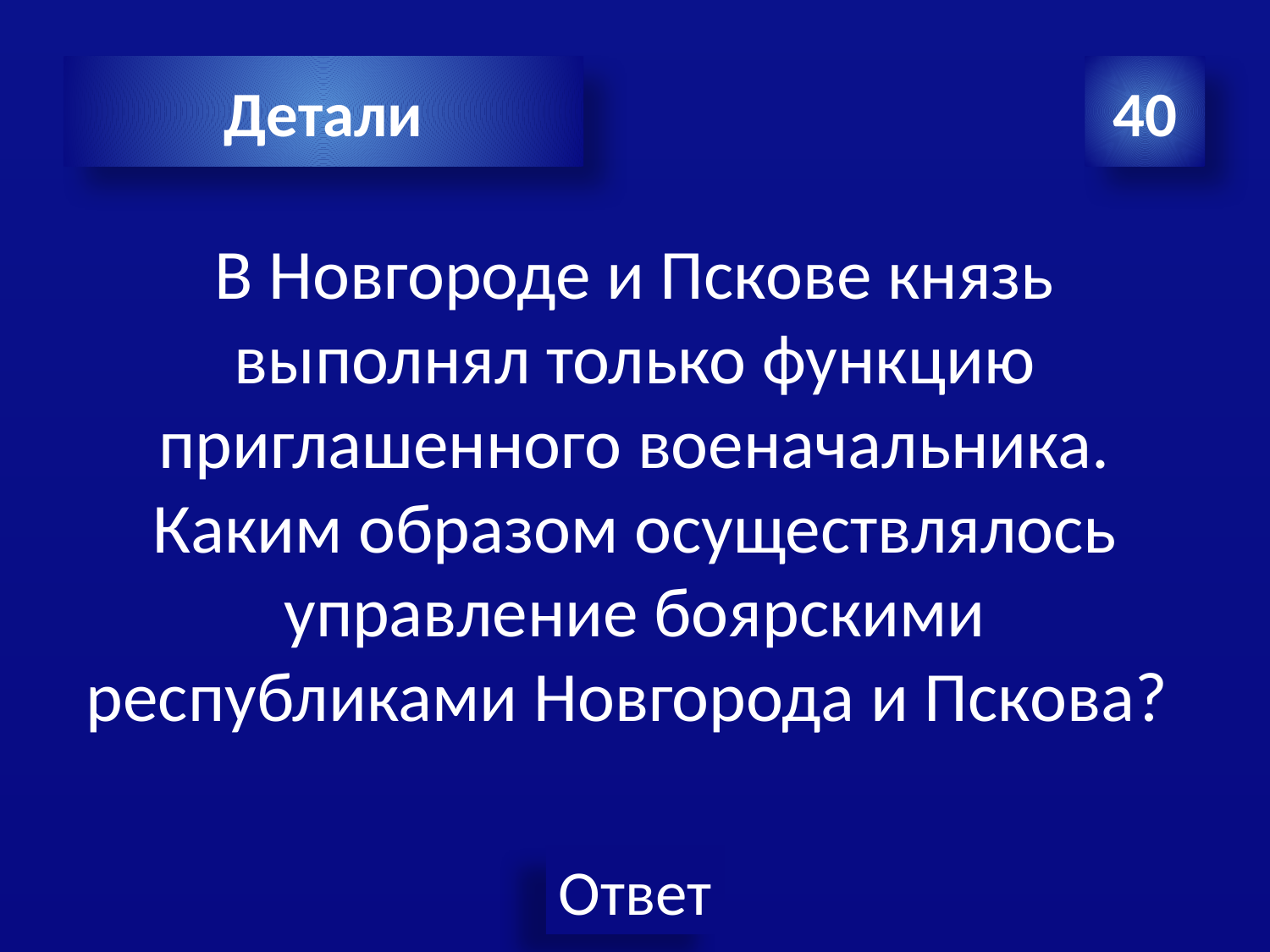

Детали
40
В Новгороде и Пскове князь выполнял только функцию приглашенного военачальника. Каким образом осуществлялось управление боярскими республиками Новгорода и Пскова?